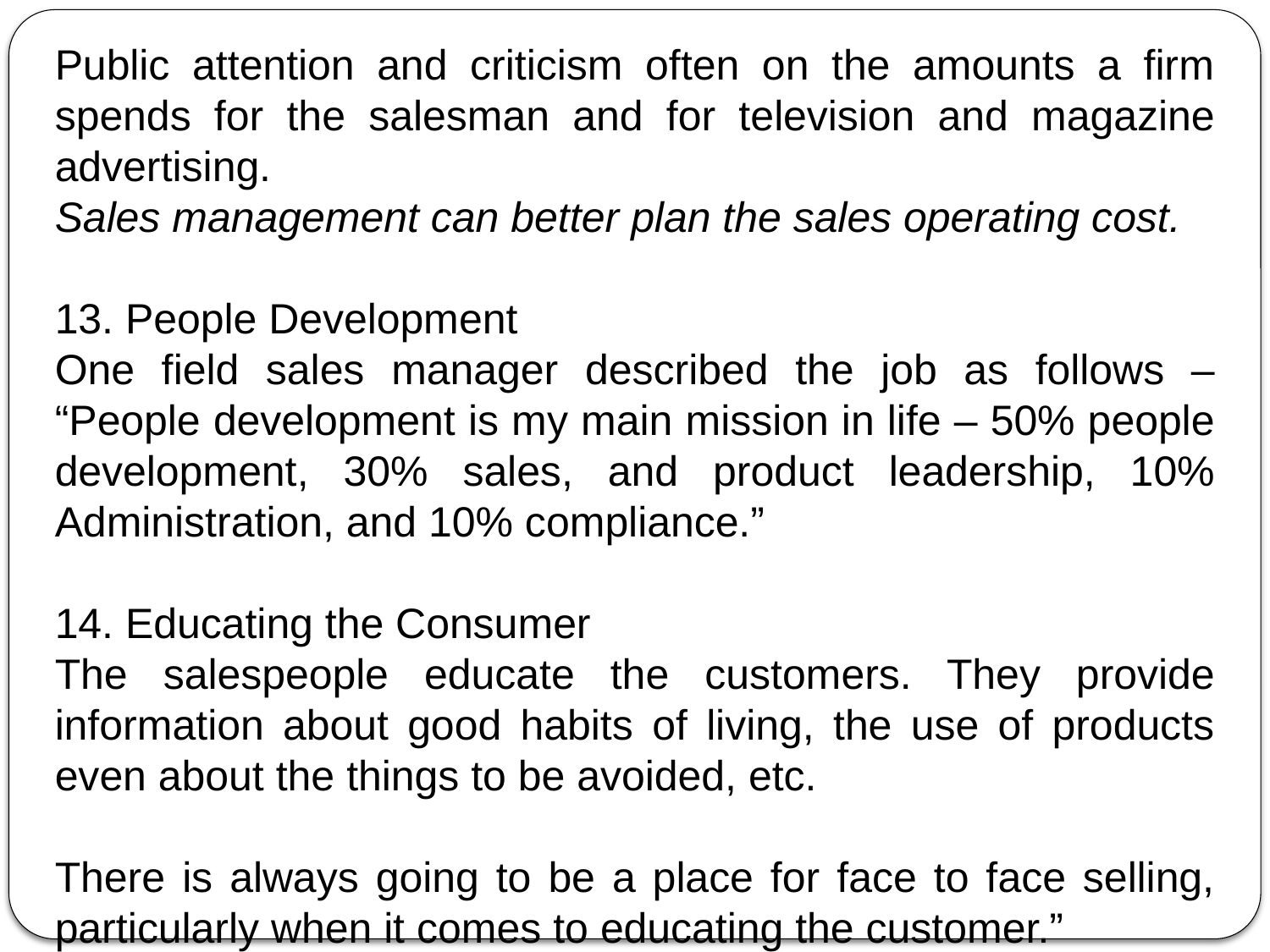

Public attention and criticism often on the amounts a firm spends for the salesman and for television and magazine advertising.
Sales management can better plan the sales operating cost.

13. People Development
One field sales manager described the job as follows – “People development is my main mission in life – 50% people development, 30% sales, and product leadership, 10% Administration, and 10% compliance.”

14. Educating the Consumer
The salespeople educate the customers. They provide information about good habits of living, the use of products even about the things to be avoided, etc.

There is always going to be a place for face to face selling, particularly when it comes to educating the customer.”